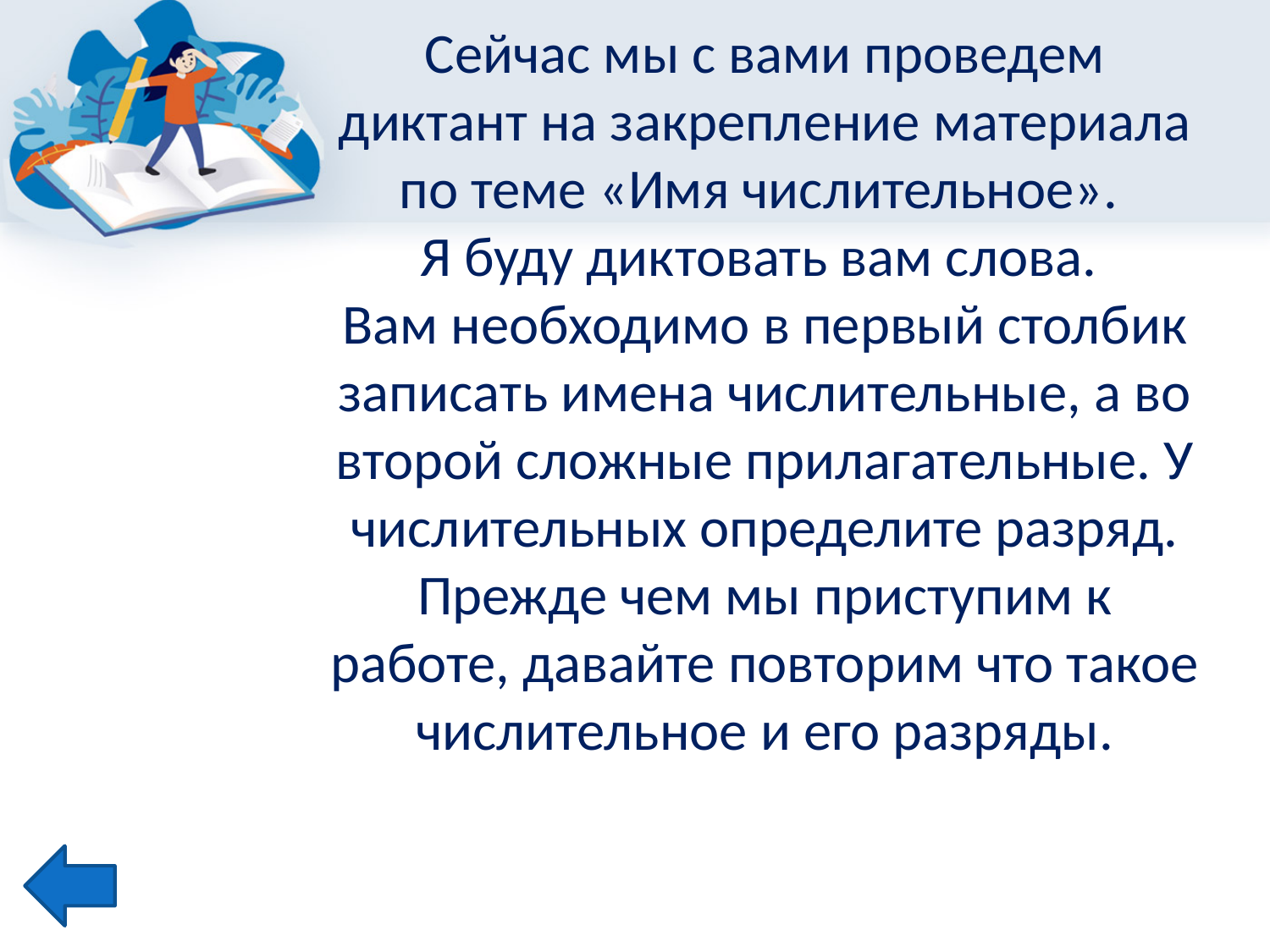

# Сейчас мы с вами проведем диктант на закрепление материала по теме «Имя числительное». Я буду диктовать вам слова. Вам необходимо в первый столбик записать имена числительные, а во второй сложные прилагательные. У числительных определите разряд. Прежде чем мы приступим к работе, давайте повторим что такое числительное и его разряды.